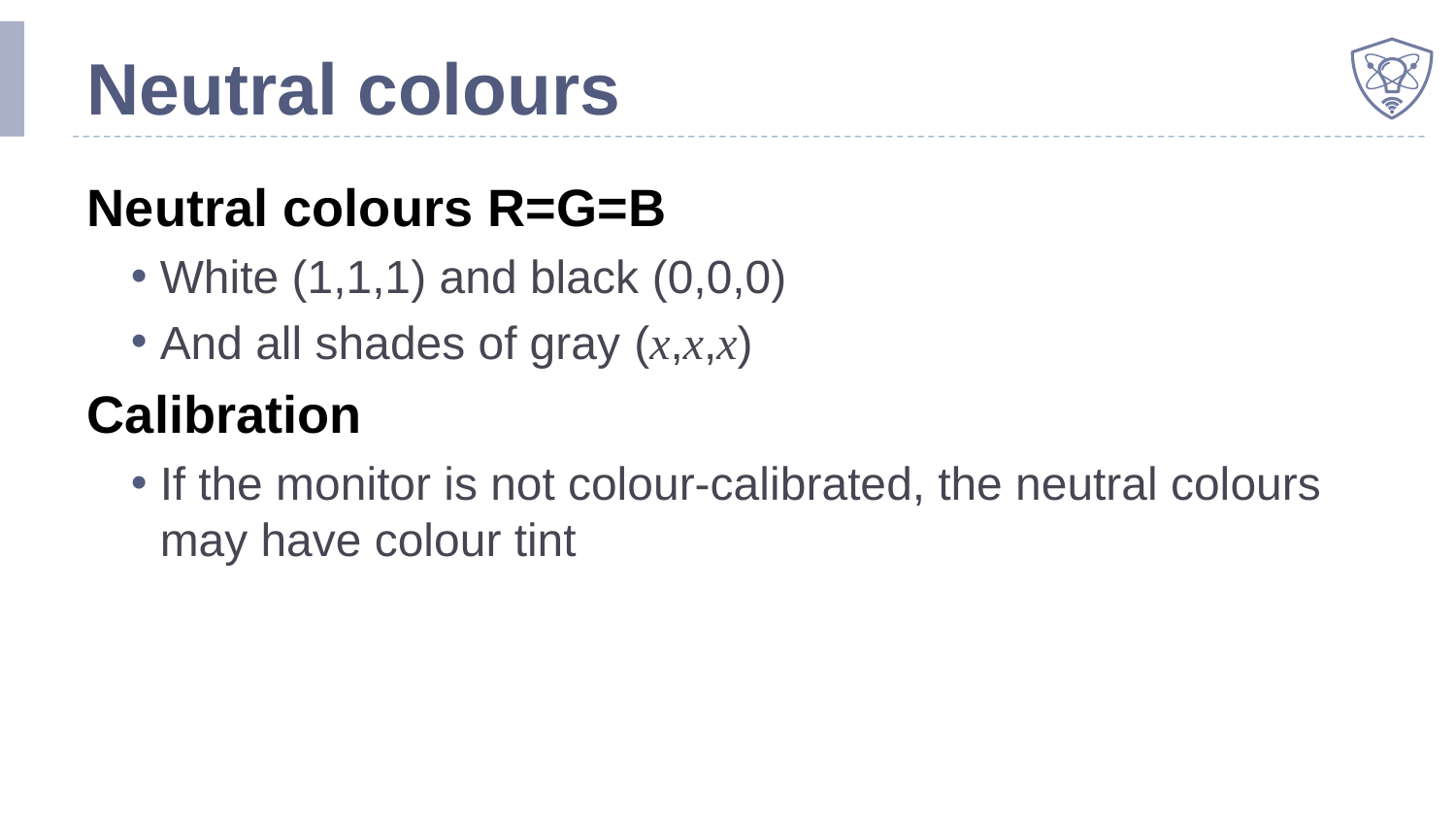

# Neutral colours
Neutral colours R=G=B
White (1,1,1) and black (0,0,0)
And all shades of gray (x,x,x)
Calibration
If the monitor is not colour-calibrated, the neutral colours may have colour tint